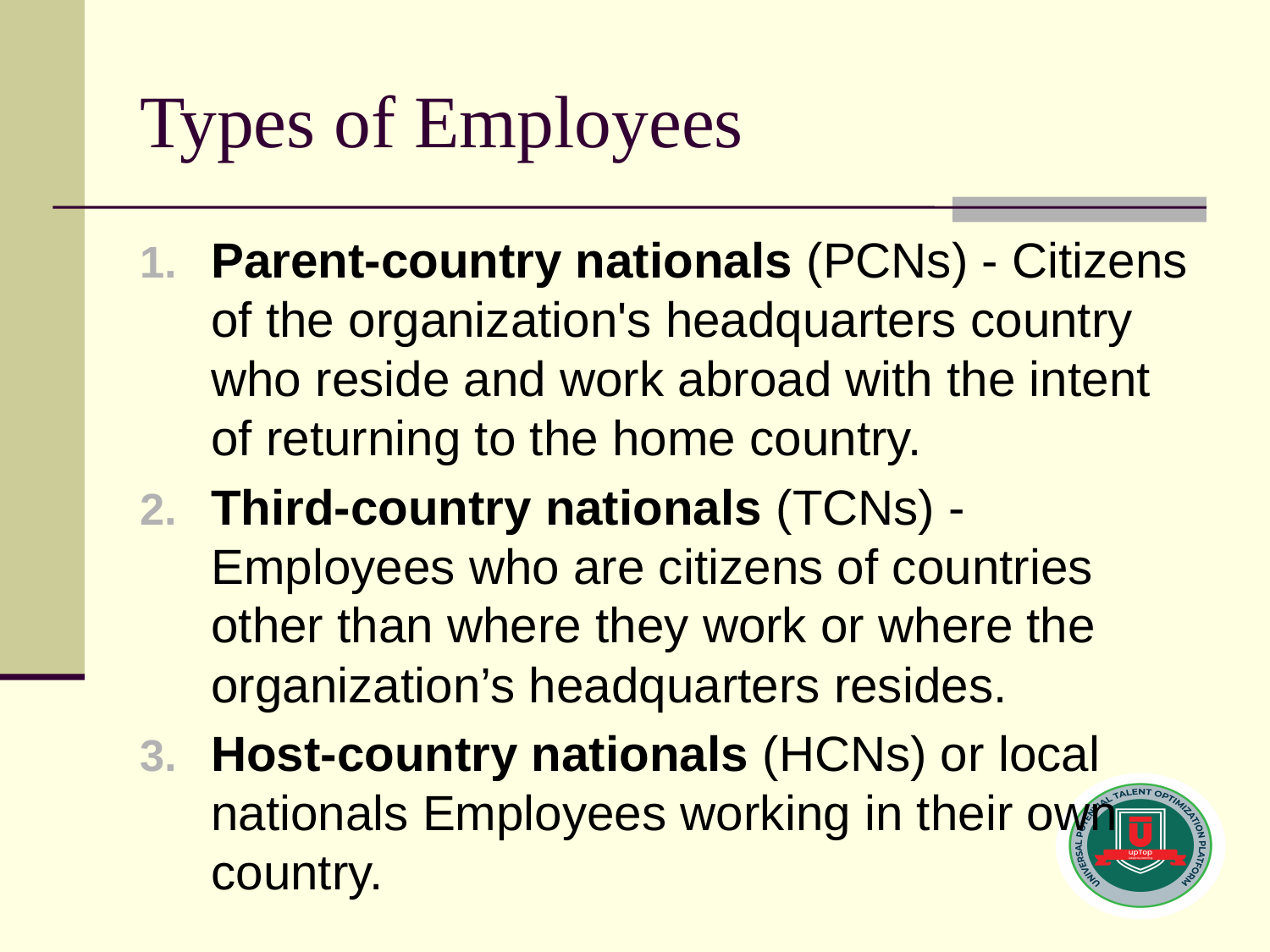

# Types of Employees
Parent-country nationals (PCNs) - Citizens of the organization's headquarters country who reside and work abroad with the intent of returning to the home country.
Third-country nationals (TCNs) - Employees who are citizens of countries other than where they work or where the organization’s headquarters resides.
Host-country nationals (HCNs) or local nationals Employees working in their own country.